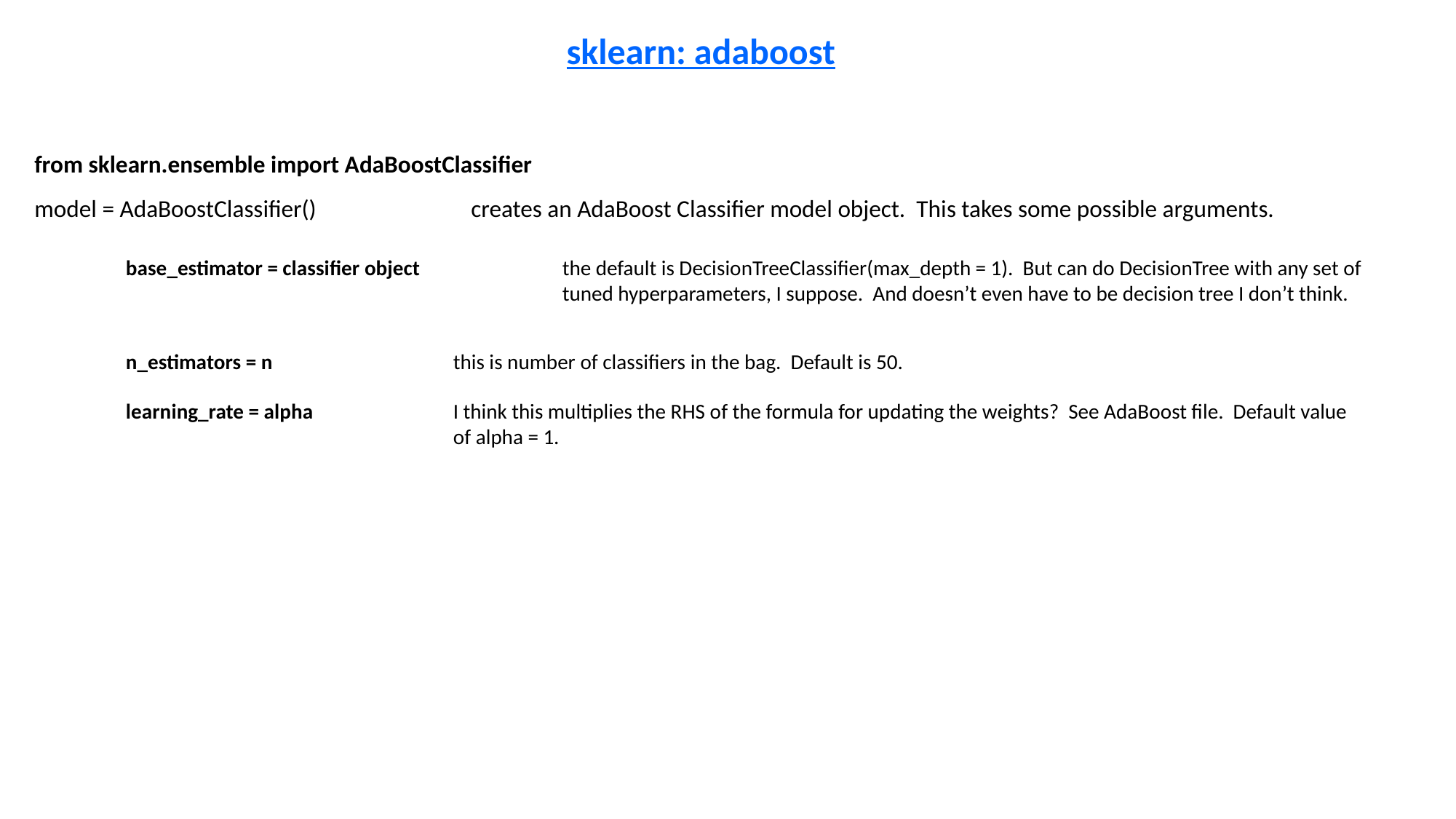

sklearn: adaboost
from sklearn.ensemble import AdaBoostClassifier
model = AdaBoostClassifier()		creates an AdaBoost Classifier model object.  This takes some possible arguments.
base_estimator = classifier object		the default is DecisionTreeClassifier(max_depth = 1).  But can do DecisionTree with any set of
				tuned hyperparameters, I suppose.  And doesn’t even have to be decision tree I don’t think.
n_estimators = n		this is number of classifiers in the bag.  Default is 50.
learning_rate = alpha		I think this multiplies the RHS of the formula for updating the weights?  See AdaBoost file.  Default value
			of alpha = 1.